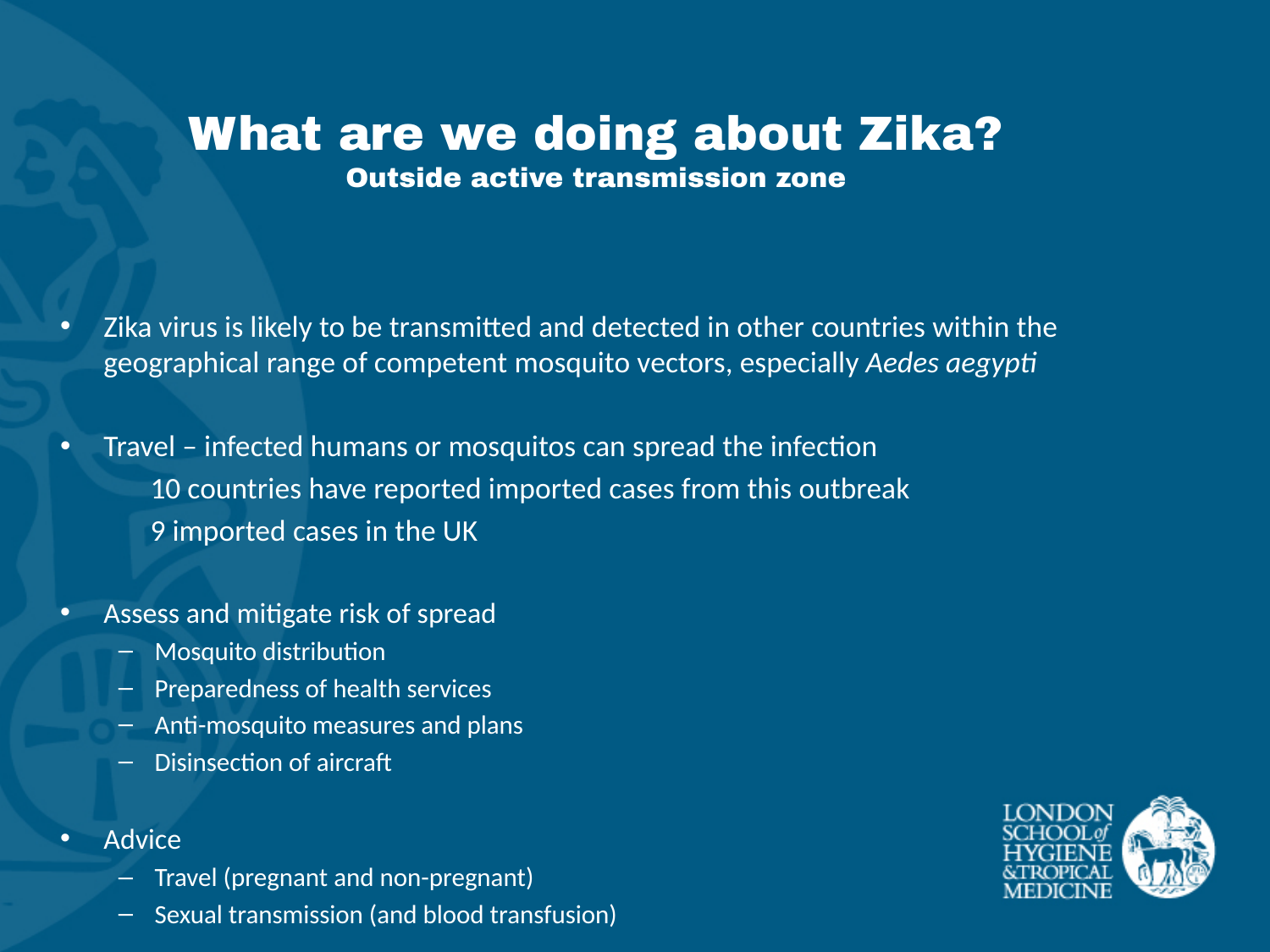

# What are we doing about Zika? Outside active transmission zone
Zika virus is likely to be transmitted and detected in other countries within the geographical range of competent mosquito vectors, especially Aedes aegypti

Travel – infected humans or mosquitos can spread the infection
	10 countries have reported imported cases from this outbreak
	9 imported cases in the UK

Assess and mitigate risk of spread
Mosquito distribution
Preparedness of health services
Anti-mosquito measures and plans
Disinsection of aircraft

Advice
Travel (pregnant and non-pregnant)
Sexual transmission (and blood transfusion)